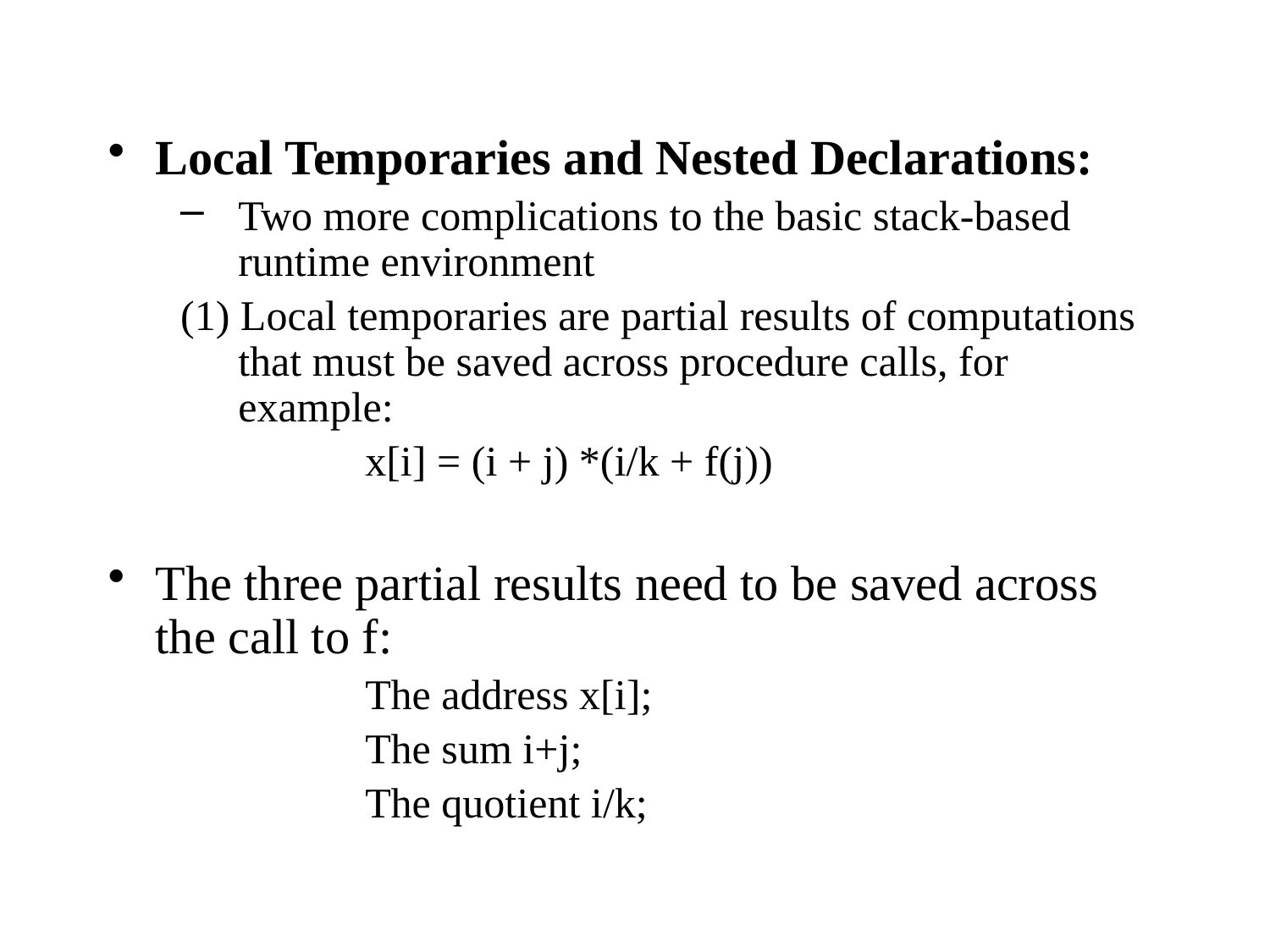

Local Temporaries and Nested Declarations:
Two more complications to the basic stack-based runtime environment
(1) Local temporaries are partial results of computations that must be saved across procedure calls, for example:
		x[i] = (i + j) *(i/k + f(j))

The three partial results need to be saved across the call to f:
		The address x[i];
		The sum i+j;
		The quotient i/k;